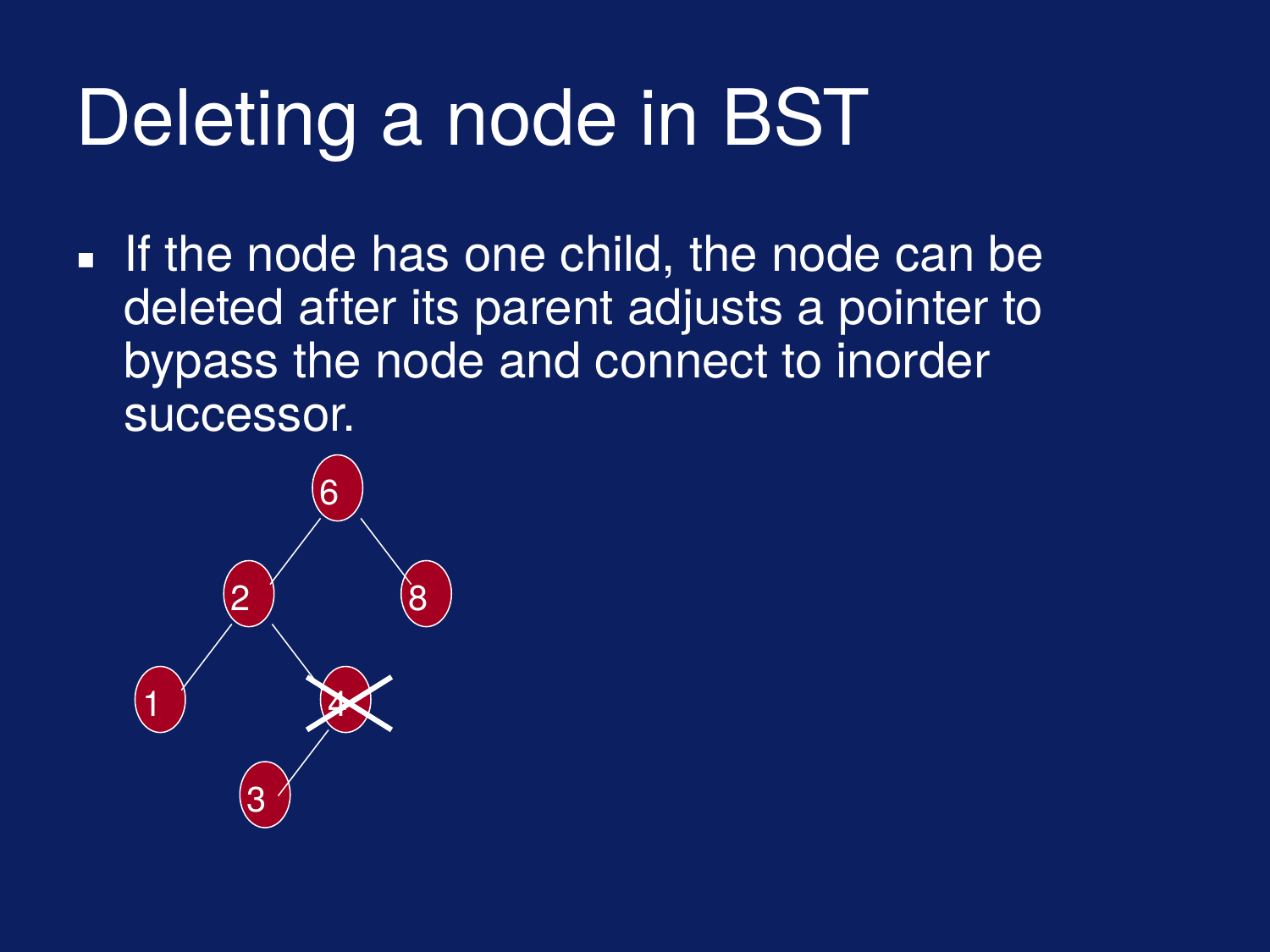

# Deleting a node in BST
If the node has one child, the node can be deleted after its parent adjusts a pointer to bypass the node and connect to inorder successor.

6

2

8

1

4

3